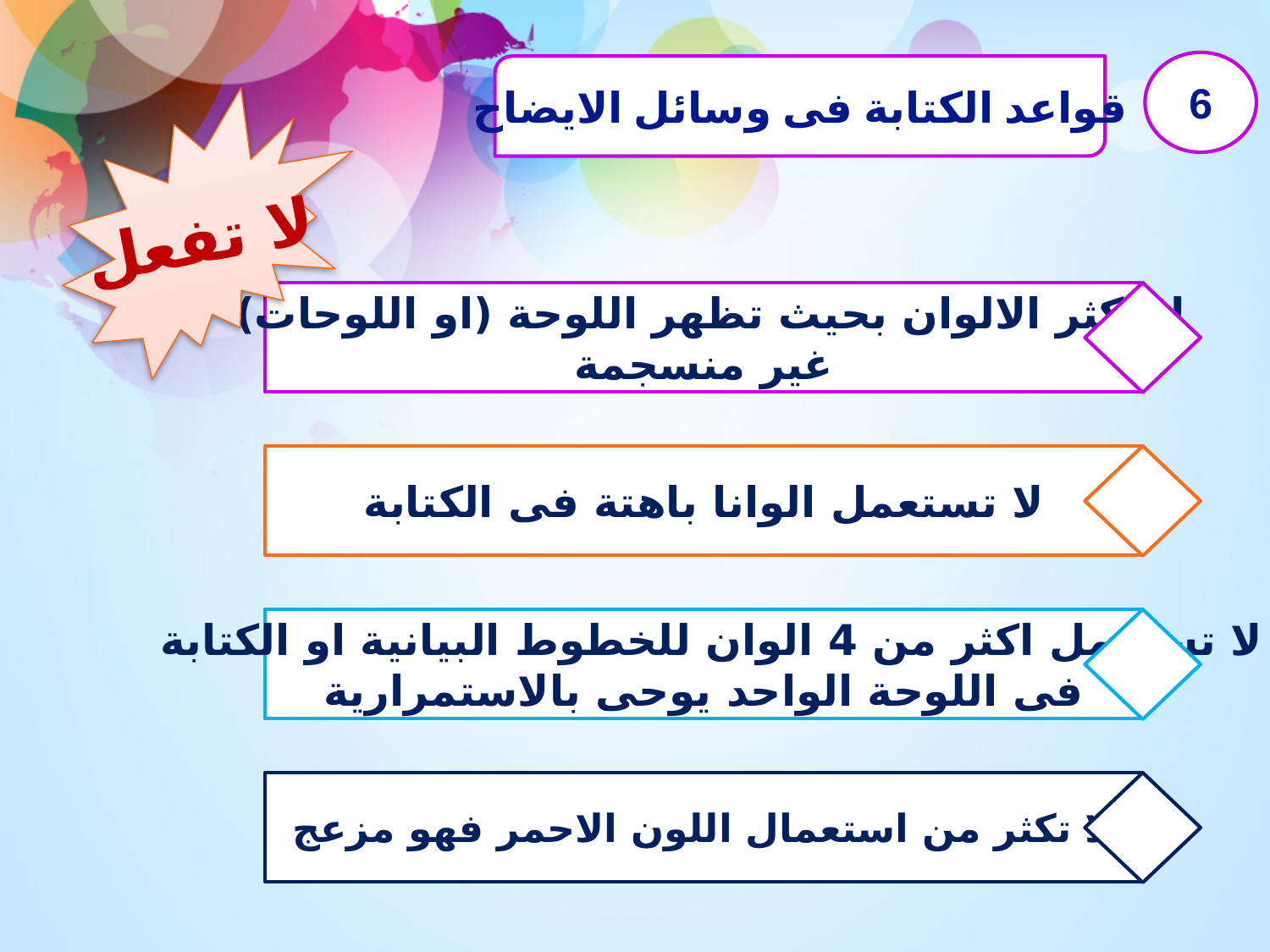

6
قواعد الكتابة فى وسائل الايضاح
لا تفعل
لا تكثر الالوان بحيث تظهر اللوحة (او اللوحات)
غير منسجمة

لا تستعمل الوانا باهتة فى الكتابة

لا تستعمل اكثر من 4 الوان للخطوط البيانية او الكتابة
فى اللوحة الواحد يوحى بالاستمرارية

لا تكثر من استعمال اللون الاحمر فهو مزعج